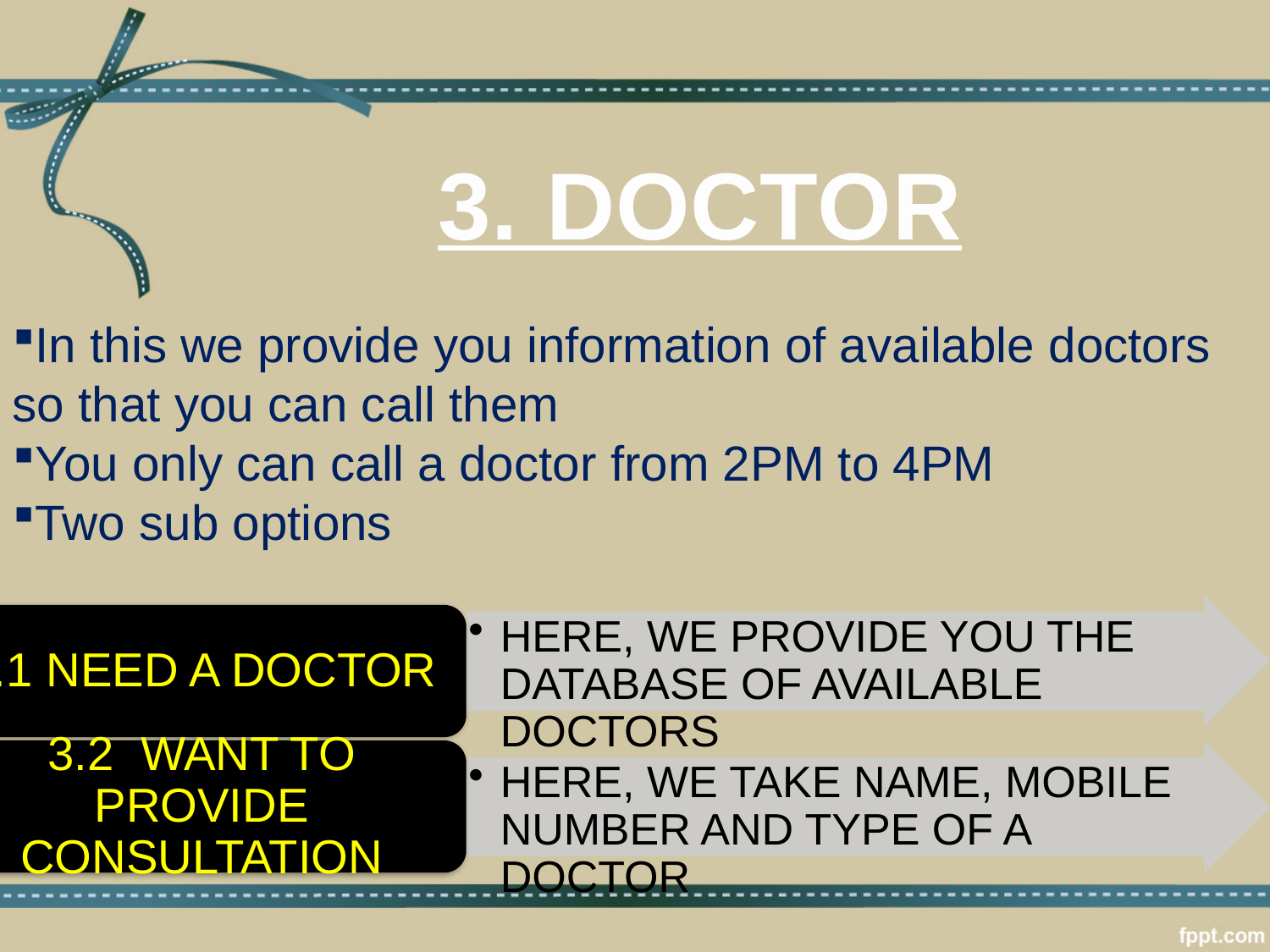

3. DOCTOR
In this we provide you information of available doctors so that you can call them
You only can call a doctor from 2PM to 4PM
Two sub options
HERE, WE PROVIDE YOU THE DATABASE OF AVAILABLE DOCTORS
3.1 NEED A DOCTOR
HERE, WE TAKE NAME, MOBILE NUMBER AND TYPE OF A DOCTOR
3.2  WANT TO PROVIDE CONSULTATION